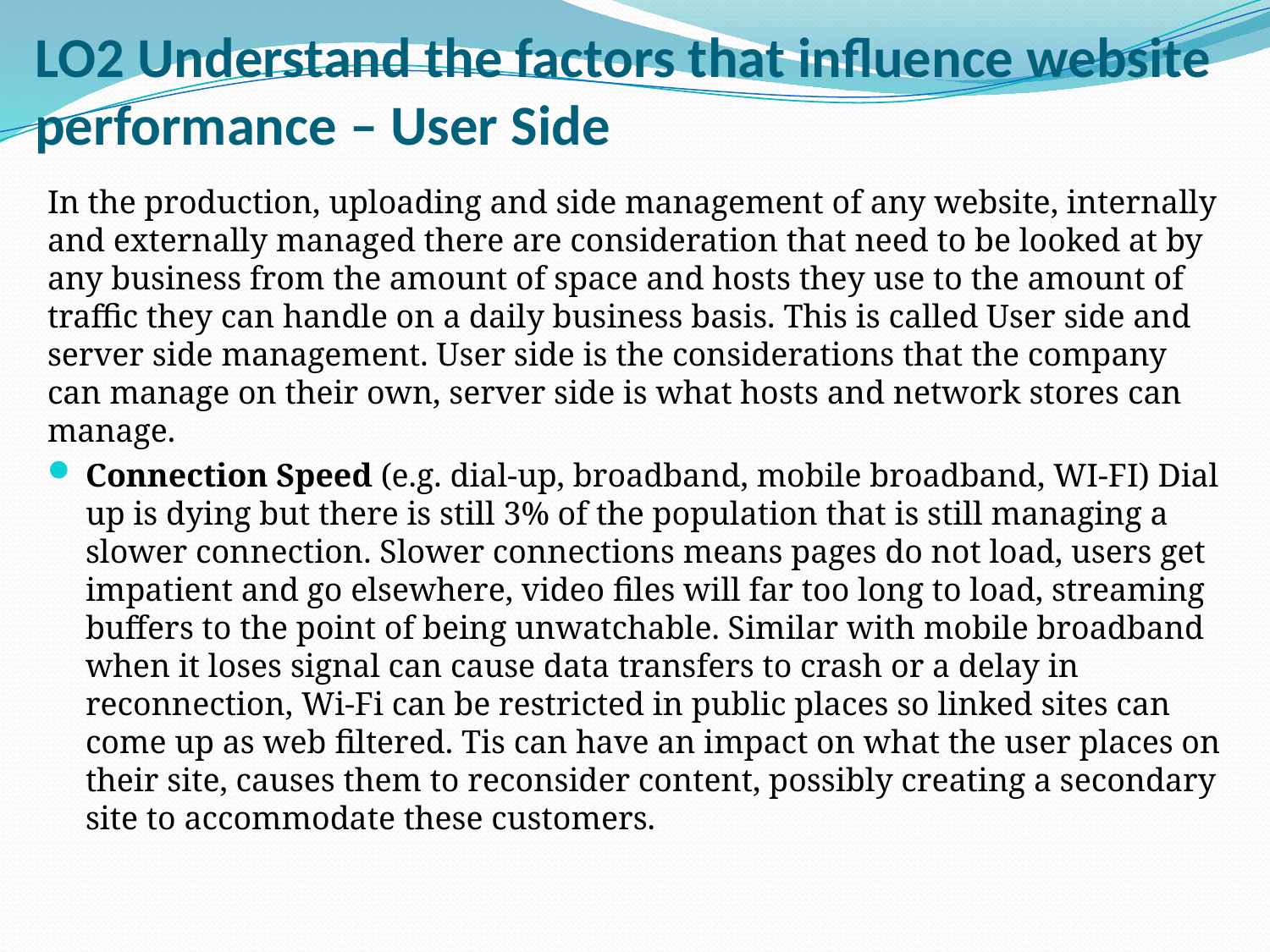

# LO2 Understand the factors that influence website performance – User Side
In the production, uploading and side management of any website, internally and externally managed there are consideration that need to be looked at by any business from the amount of space and hosts they use to the amount of traffic they can handle on a daily business basis. This is called User side and server side management. User side is the considerations that the company can manage on their own, server side is what hosts and network stores can manage.
Connection Speed (e.g. dial-up, broadband, mobile broadband, WI-FI) Dial up is dying but there is still 3% of the population that is still managing a slower connection. Slower connections means pages do not load, users get impatient and go elsewhere, video files will far too long to load, streaming buffers to the point of being unwatchable. Similar with mobile broadband when it loses signal can cause data transfers to crash or a delay in reconnection, Wi-Fi can be restricted in public places so linked sites can come up as web filtered. Tis can have an impact on what the user places on their site, causes them to reconsider content, possibly creating a secondary site to accommodate these customers.